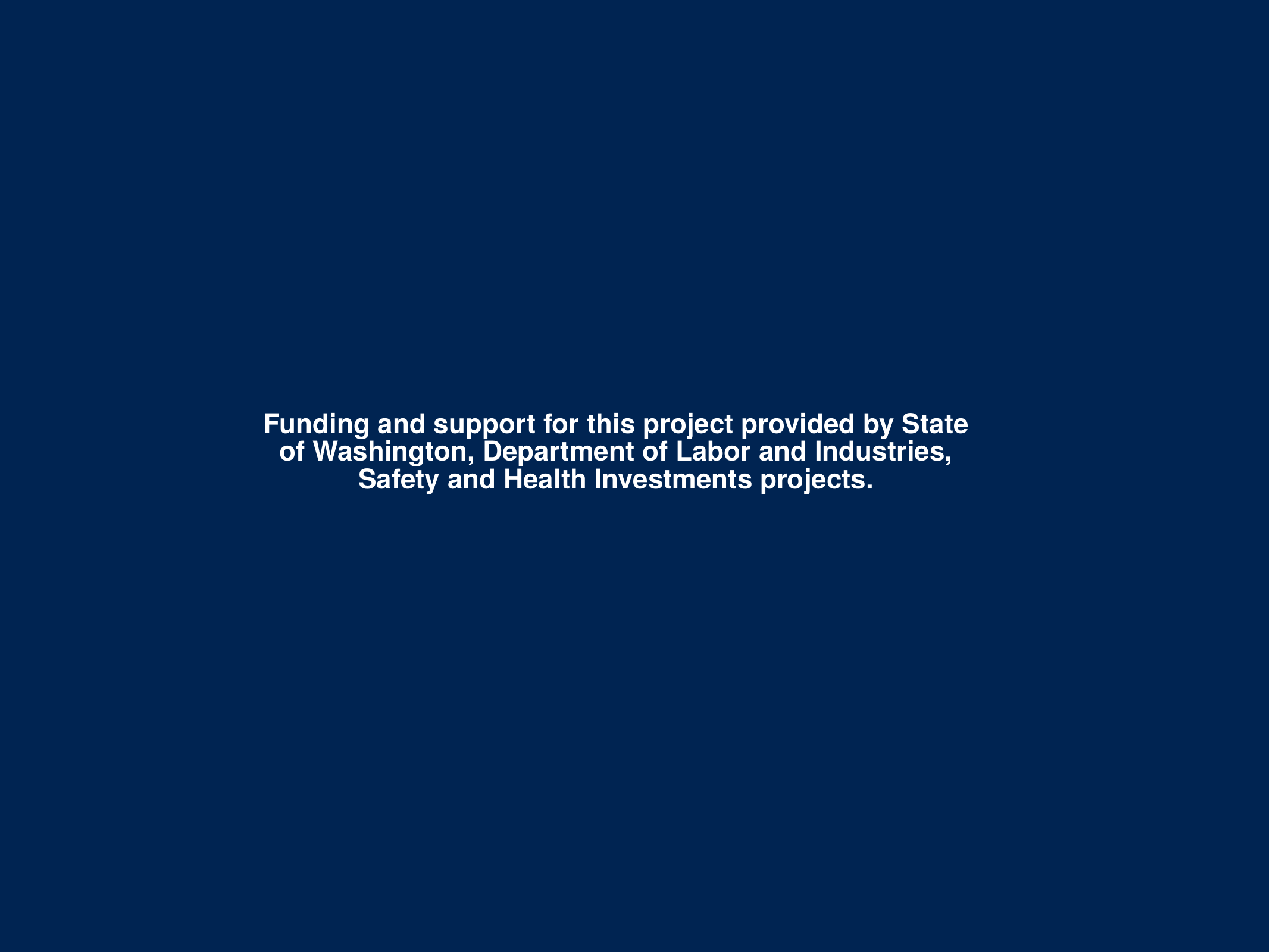

Funding and support for this project provided by State of Washington, Department of Labor and Industries, Safety and Health Investments projects.